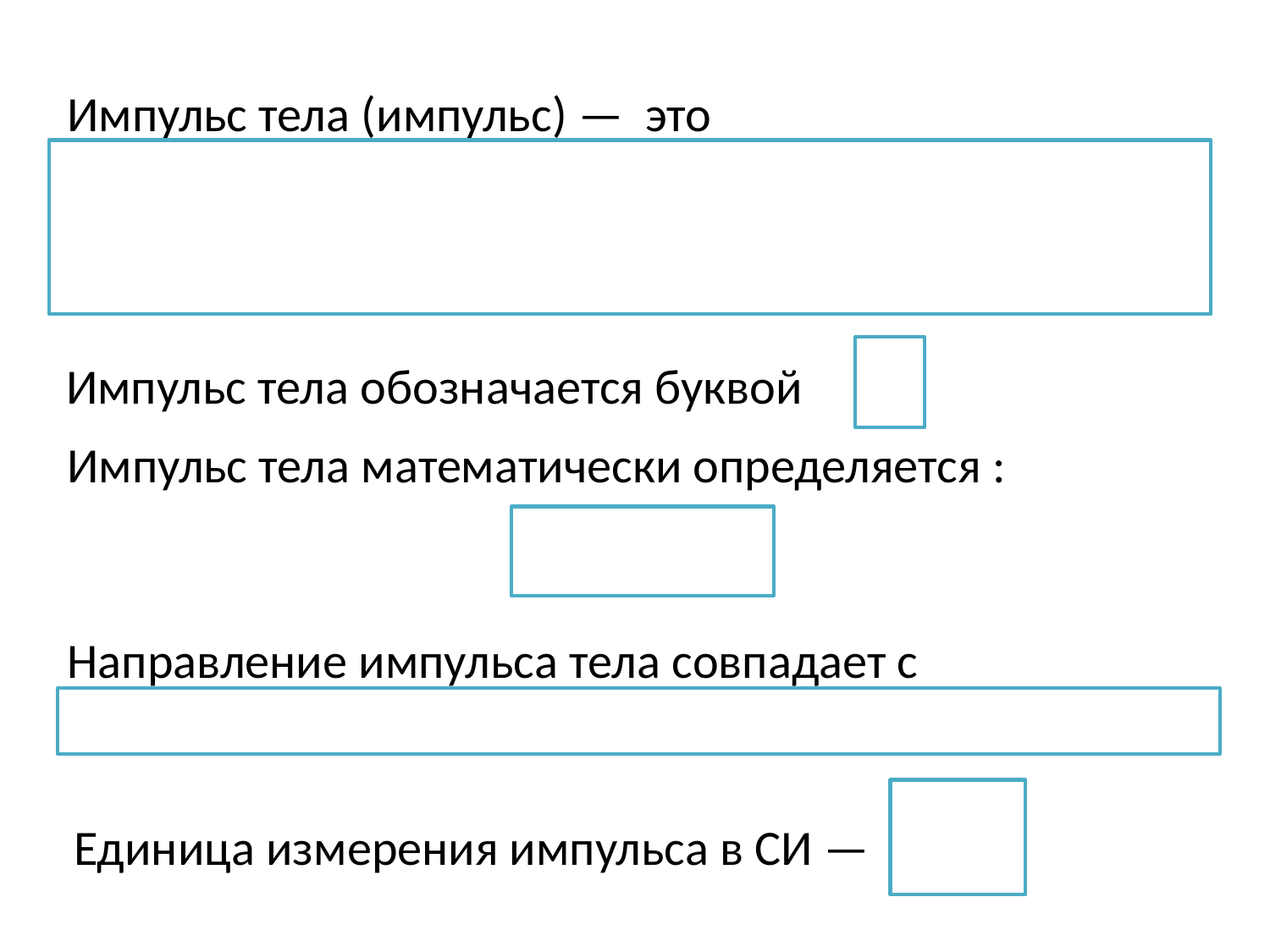

Импульс тела (импульс) —  это

Импульс тела обозначается буквой
Импульс тела математически определяется :

Направление импульса тела совпадает с

Единица измерения импульса в СИ —